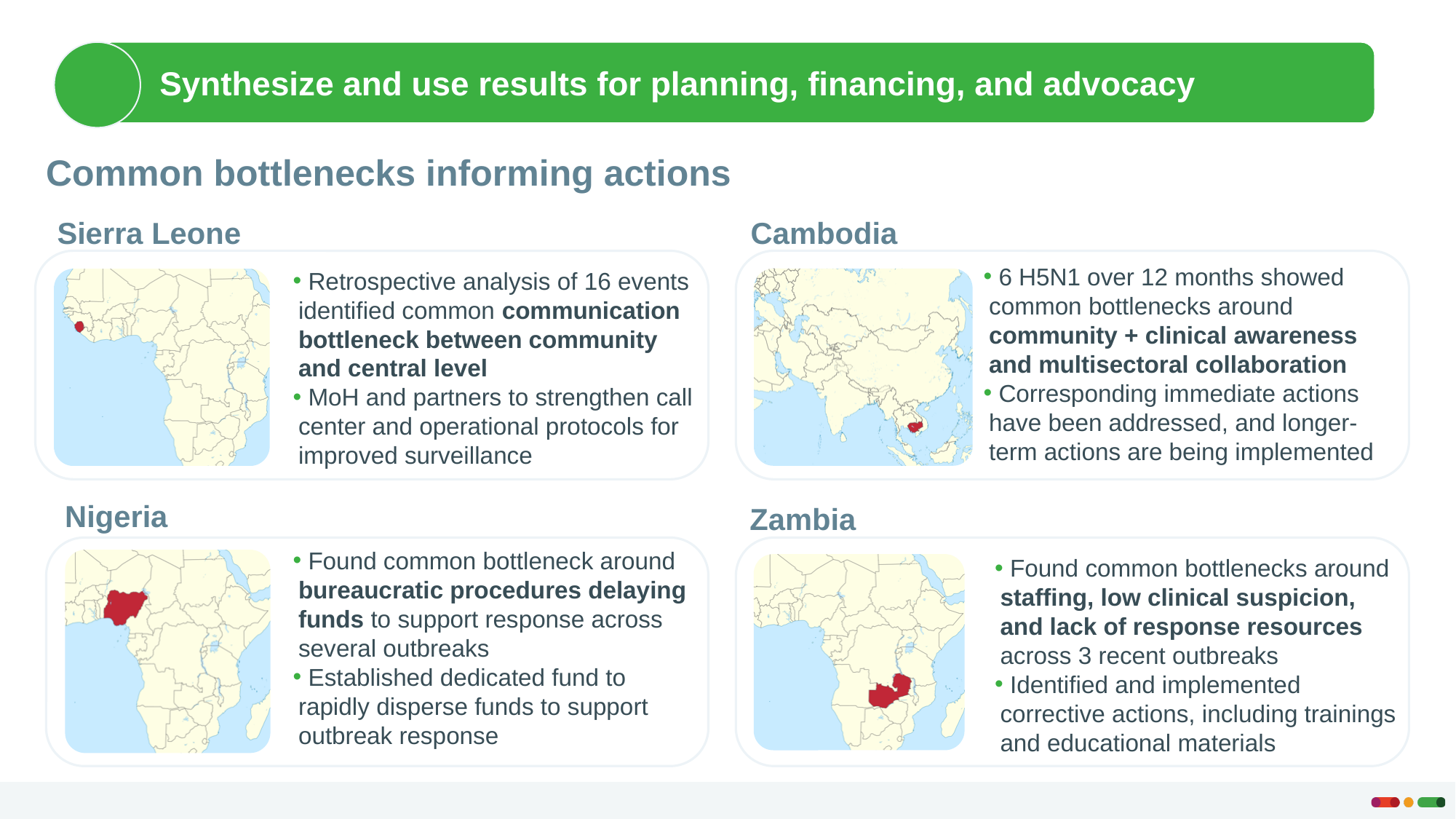

Synthesize and use results for planning, financing, and advocacy
# Common bottlenecks informing actions
Sierra Leone

Cambodia

 Retrospective analysis of 16 events identified common communication bottleneck between community and central level
 MoH and partners to strengthen call center and operational protocols for improved surveillance

 6 H5N1 over 12 months showed common bottlenecks around community + clinical awareness and multisectoral collaboration
 Corresponding immediate actions have been addressed, and longer-term actions are being implemented

Nigeria
Zambia

 Found common bottleneck around bureaucratic procedures delaying funds to support response across several outbreaks
 Established dedicated fund to rapidly disperse funds to support outbreak response
 Found common bottlenecks around staffing, low clinical suspicion, and lack of response resources across 3 recent outbreaks
 Identified and implemented corrective actions, including trainings and educational materials